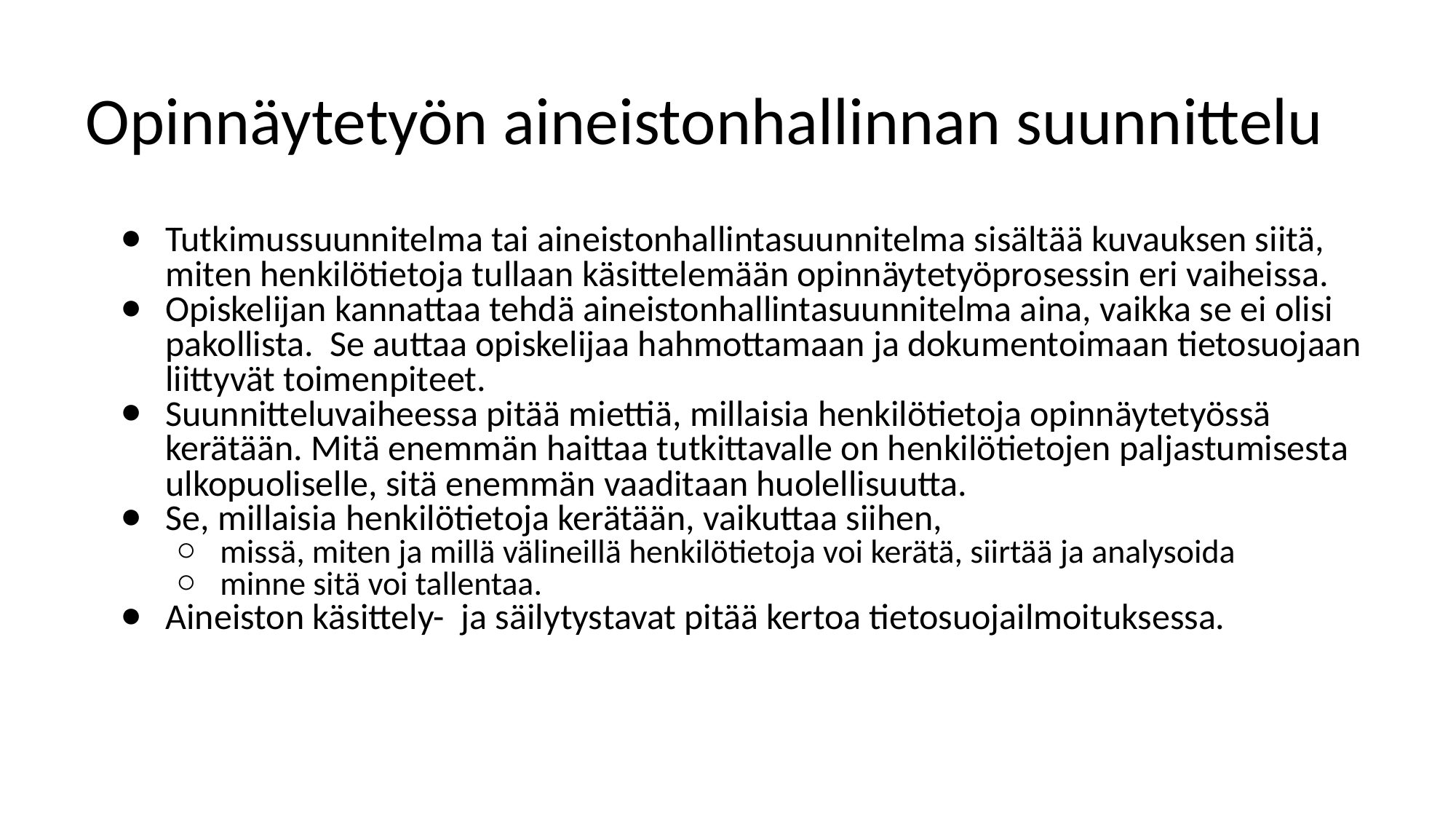

# Opinnäytetyön aineistonhallinnan suunnittelu
Tutkimussuunnitelma tai aineistonhallintasuunnitelma sisältää kuvauksen siitä, miten henkilötietoja tullaan käsittelemään opinnäytetyöprosessin eri vaiheissa.
Opiskelijan kannattaa tehdä aineistonhallintasuunnitelma aina, vaikka se ei olisi pakollista.  Se auttaa opiskelijaa hahmottamaan ja dokumentoimaan tietosuojaan liittyvät toimenpiteet.
Suunnitteluvaiheessa pitää miettiä, millaisia henkilötietoja opinnäytetyössä kerätään. Mitä enemmän haittaa tutkittavalle on henkilötietojen paljastumisesta ulkopuoliselle, sitä enemmän vaaditaan huolellisuutta.
Se, millaisia henkilötietoja kerätään, vaikuttaa siihen,
missä, miten ja millä välineillä henkilötietoja voi kerätä, siirtää ja analysoida
minne sitä voi tallentaa.
Aineiston käsittely-  ja säilytystavat pitää kertoa tietosuojailmoituksessa.